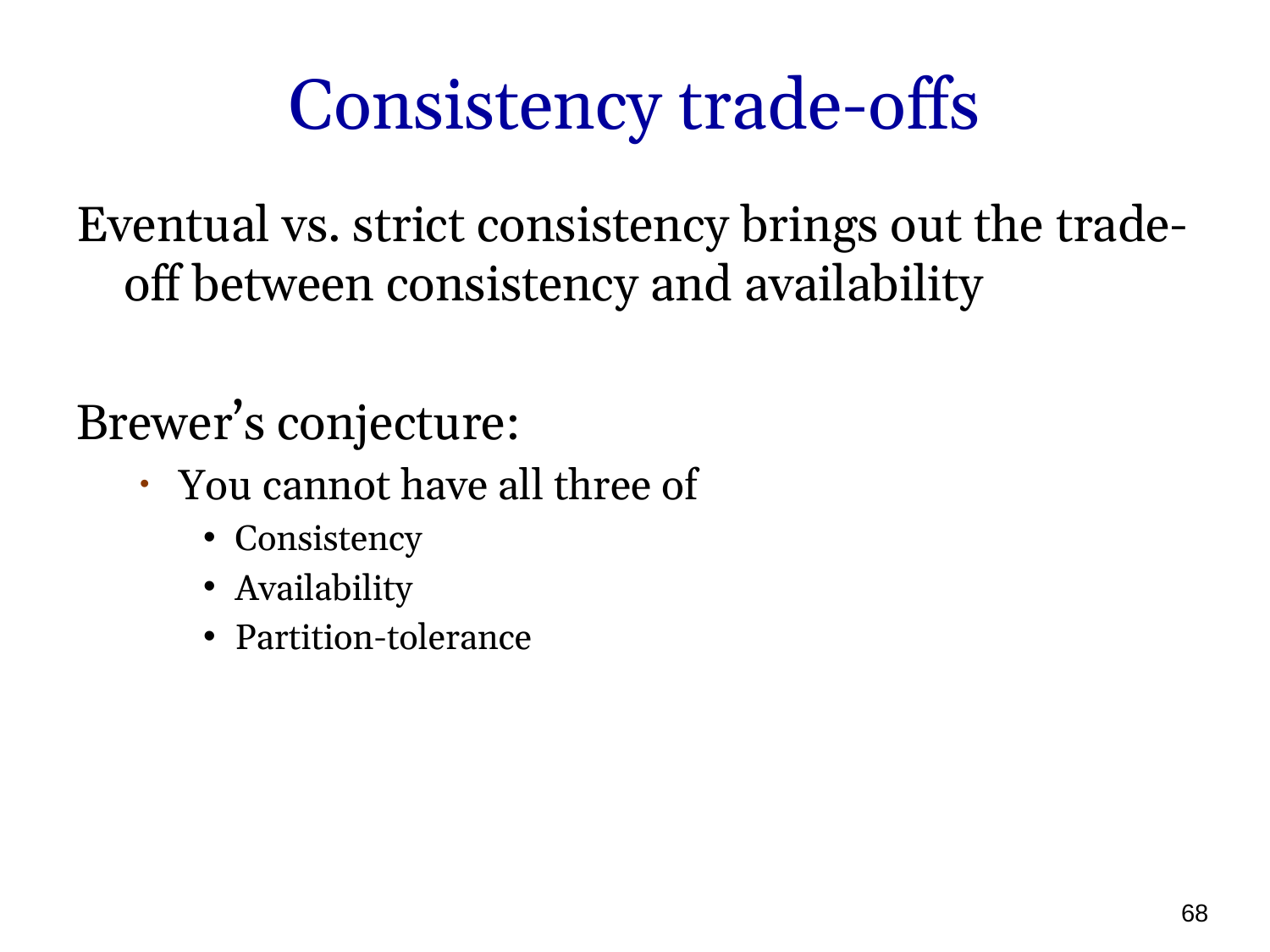

# Consistency trade-offs
Eventual vs. strict consistency brings out the trade-off between consistency and availability

Brewer’s conjecture:
You cannot have all three of
Consistency
Availability
Partition-tolerance
68